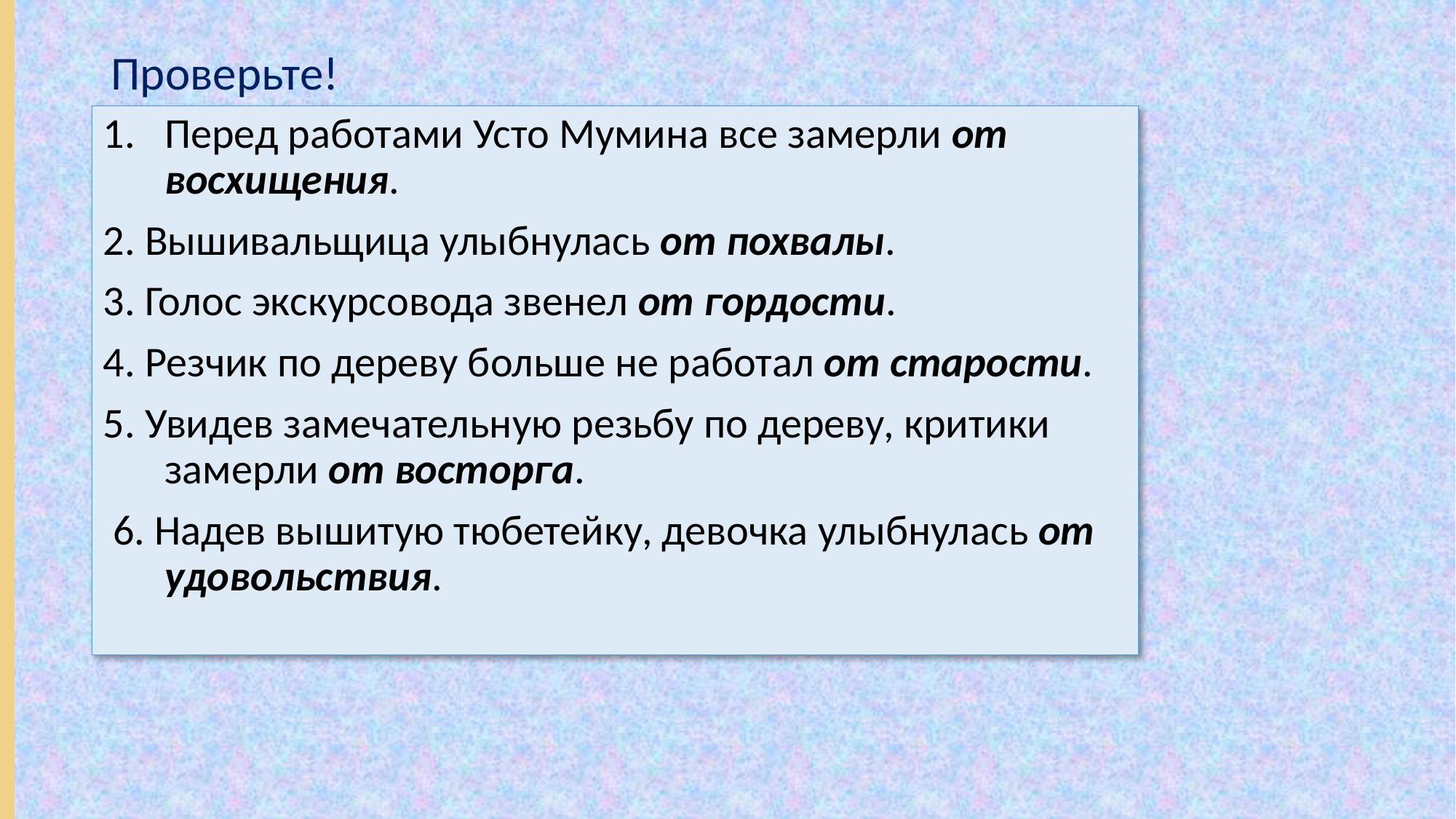

# Проверьте!
Перед работами Усто Мумина все замерли от восхищения.
2. Вышивальщица улыбнулась от похвалы.
3. Голос экскурсовода звенел от гордости.
4. Резчик по дереву больше не работал от старости.
5. Увидев замечательную резьбу по дереву, критики замерли от восторга.
 6. Надев вышитую тюбетейку, девочка улыбнулась от удовольствия.